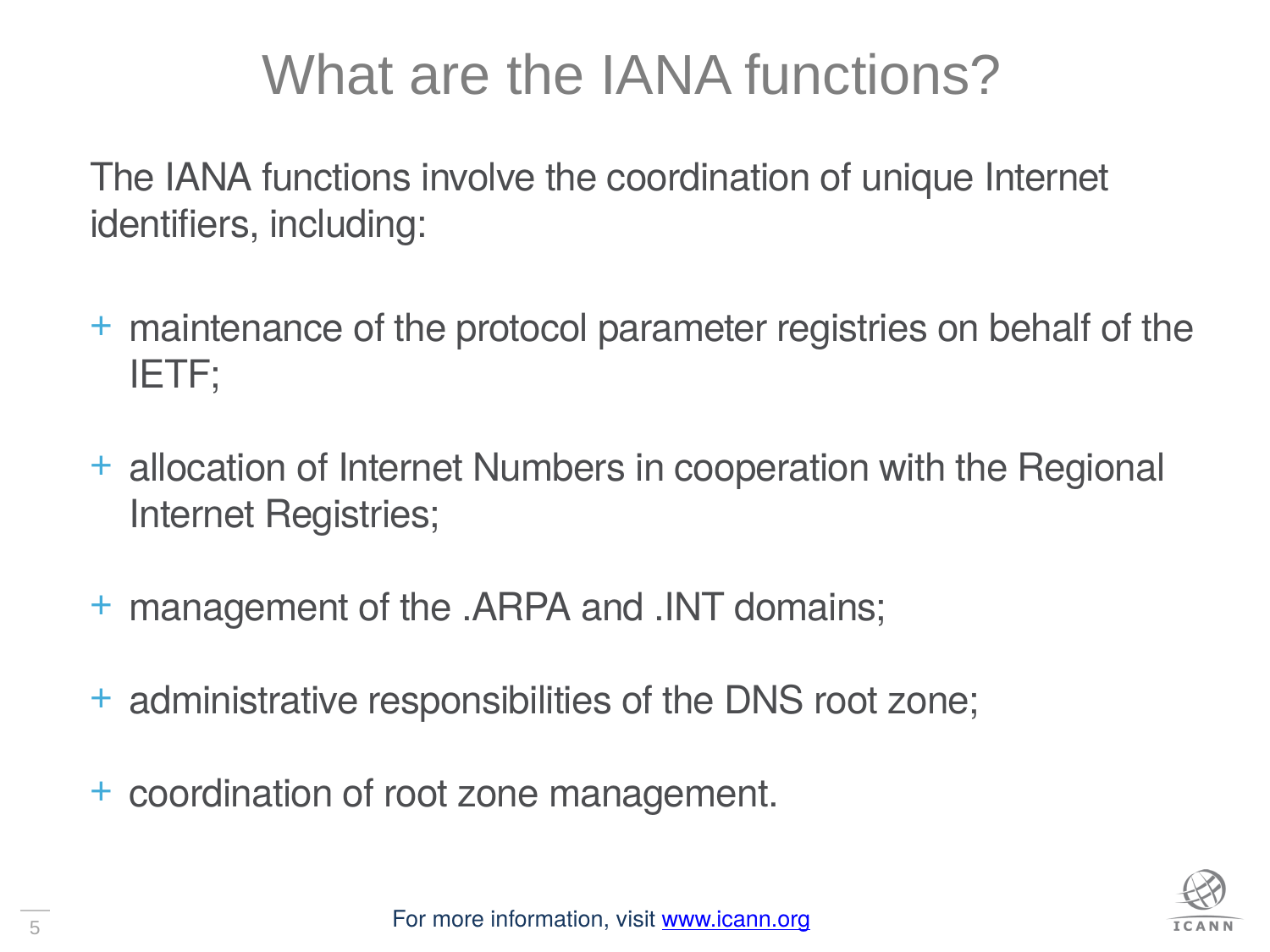

# What are the IANA functions?
The IANA functions involve the coordination of unique Internet identifiers, including:
maintenance of the protocol parameter registries on behalf of the IETF;
allocation of Internet Numbers in cooperation with the Regional Internet Registries;
management of the .ARPA and .INT domains;
administrative responsibilities of the DNS root zone;
coordination of root zone management.

For more information, visit www.icann.org